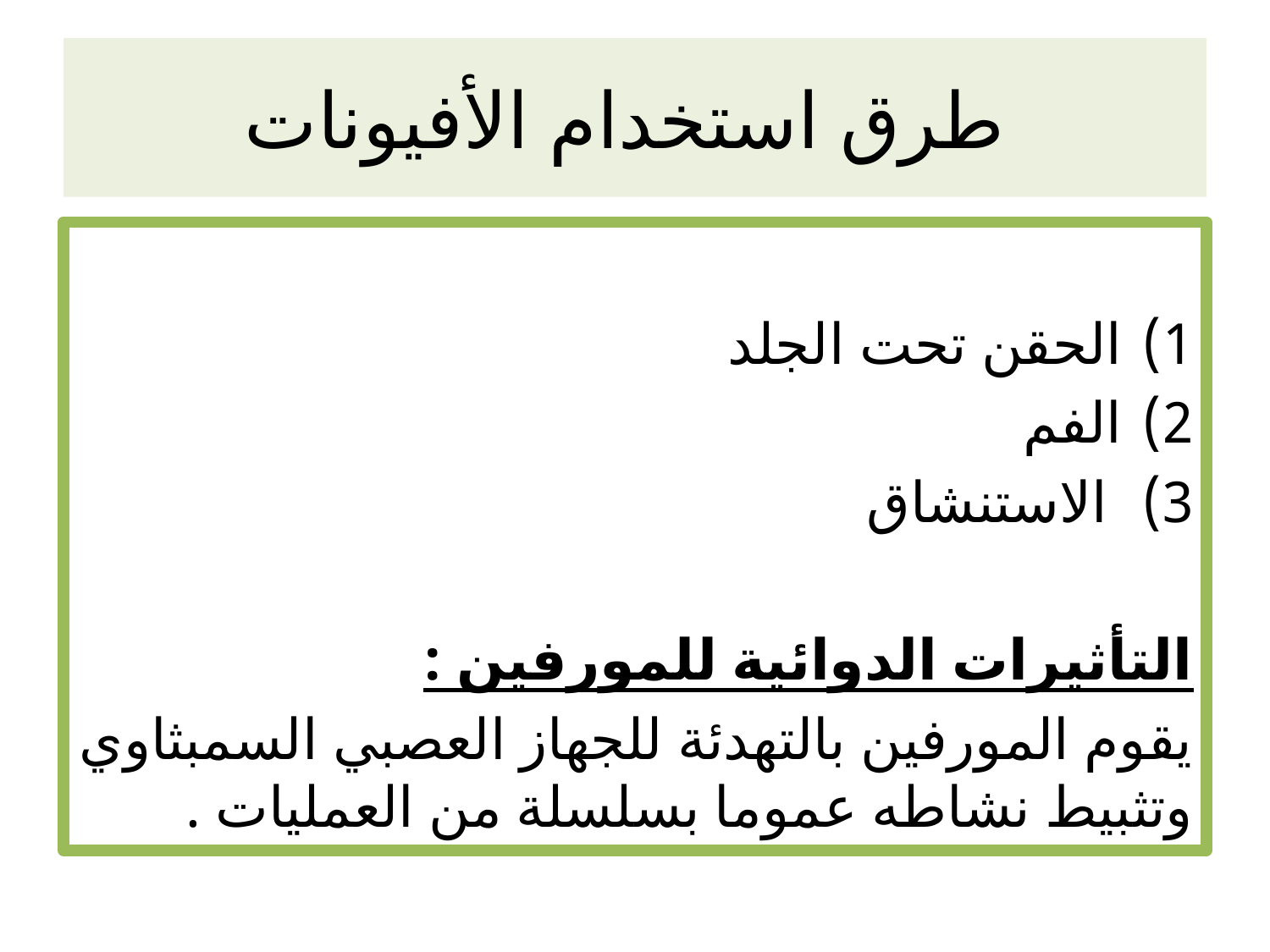

# طرق استخدام الأفيونات

الحقن تحت الجلد
الفم
 الاستنشاق

التأثيرات الدوائية للمورفين :
يقوم المورفين بالتهدئة للجهاز العصبي السمبثاوي وتثبيط نشاطه عموما بسلسلة من العمليات .